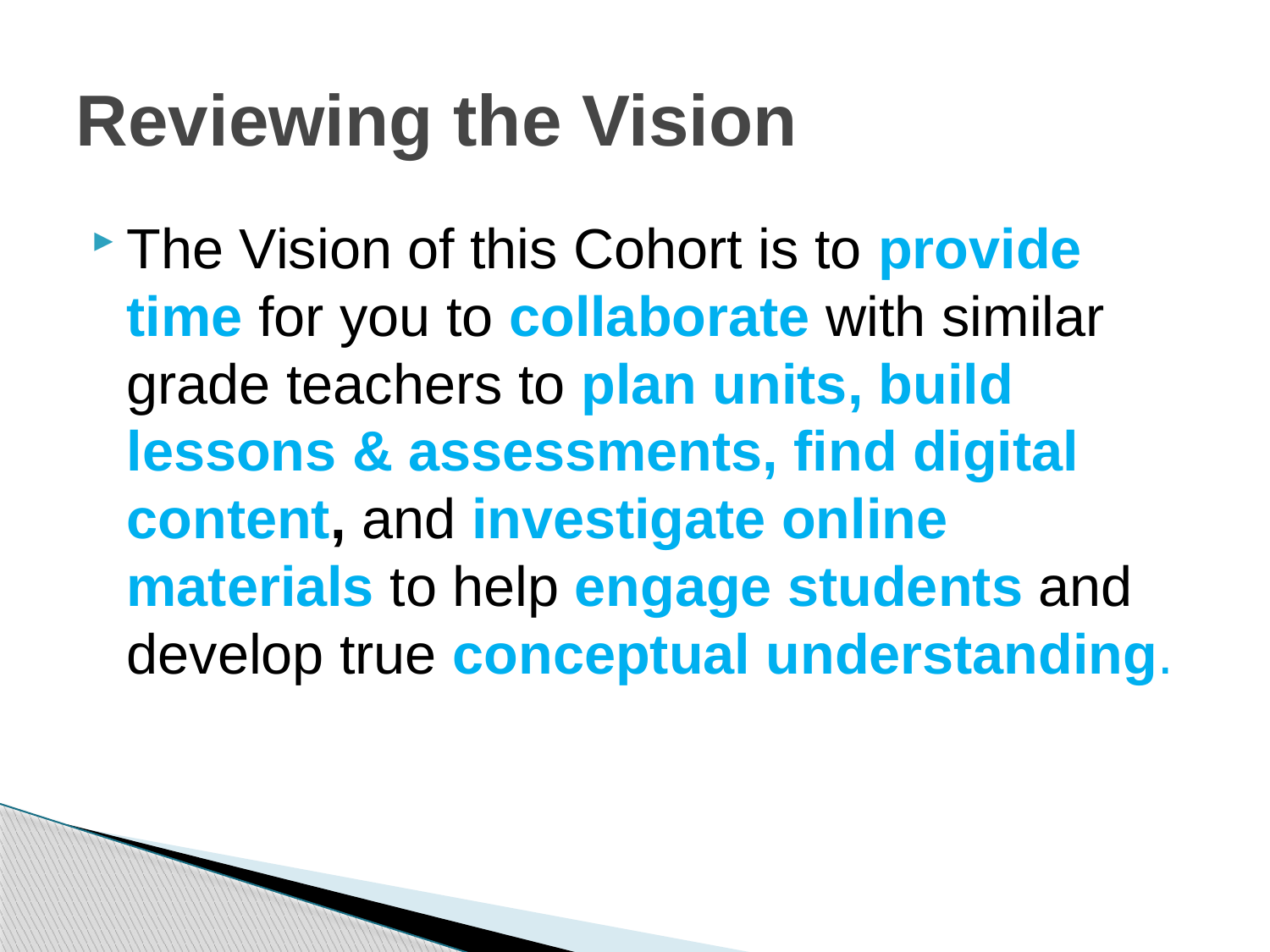

# Reviewing the Vision
The Vision of this Cohort is to provide time for you to collaborate with similar grade teachers to plan units, build lessons & assessments, find digital content, and investigate online materials to help engage students and develop true conceptual understanding.